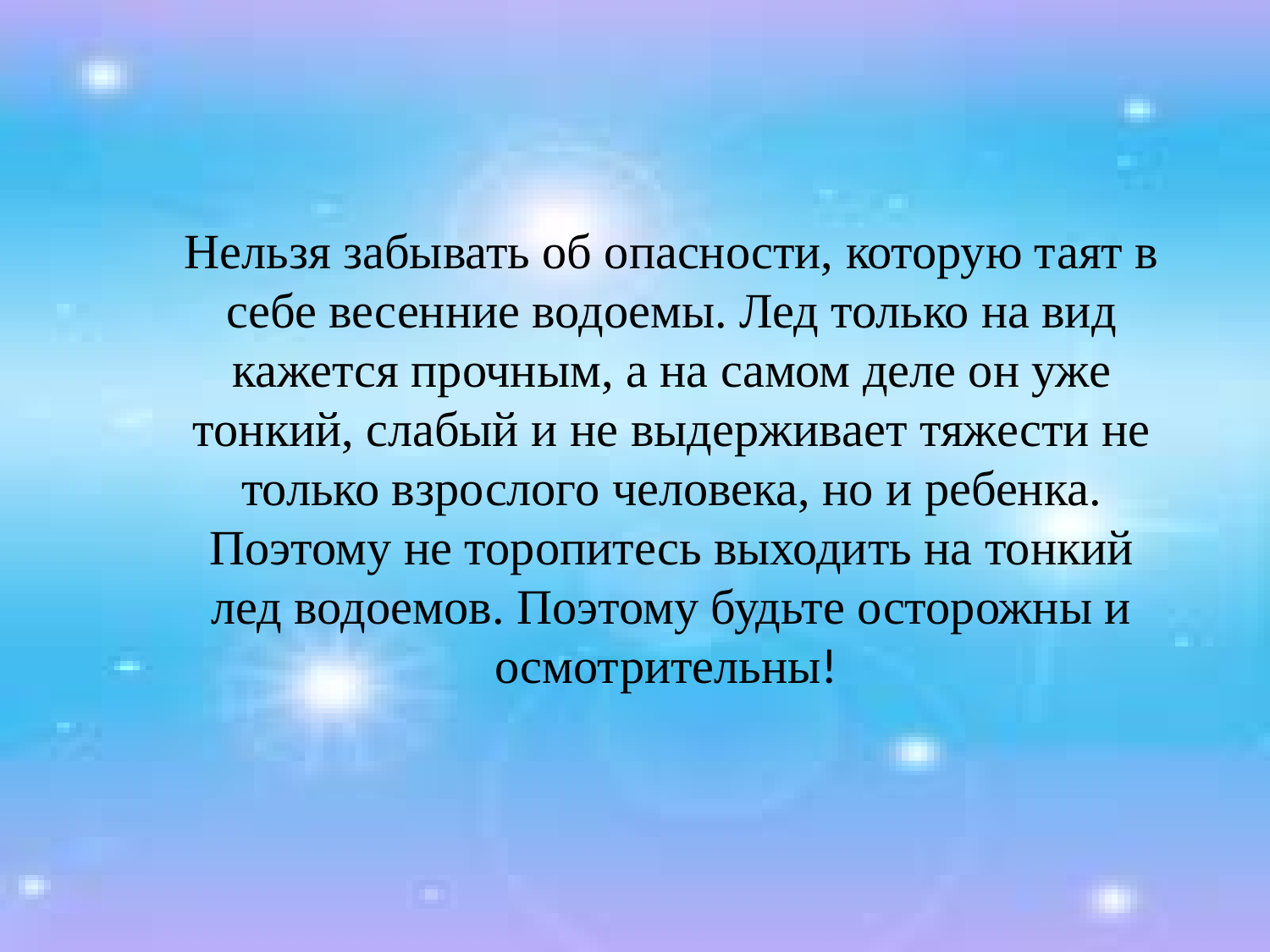

# Нельзя забывать об опасности, которую таят в себе весенние водоемы. Лед только на вид кажется прочным, а на самом деле он уже тонкий, слабый и не выдерживает тяжести не только взрослого человека, но и ребенка. Поэтому не торопитесь выходить на тонкий лед водоемов. Поэтому будьте осторожны и осмотрительны!